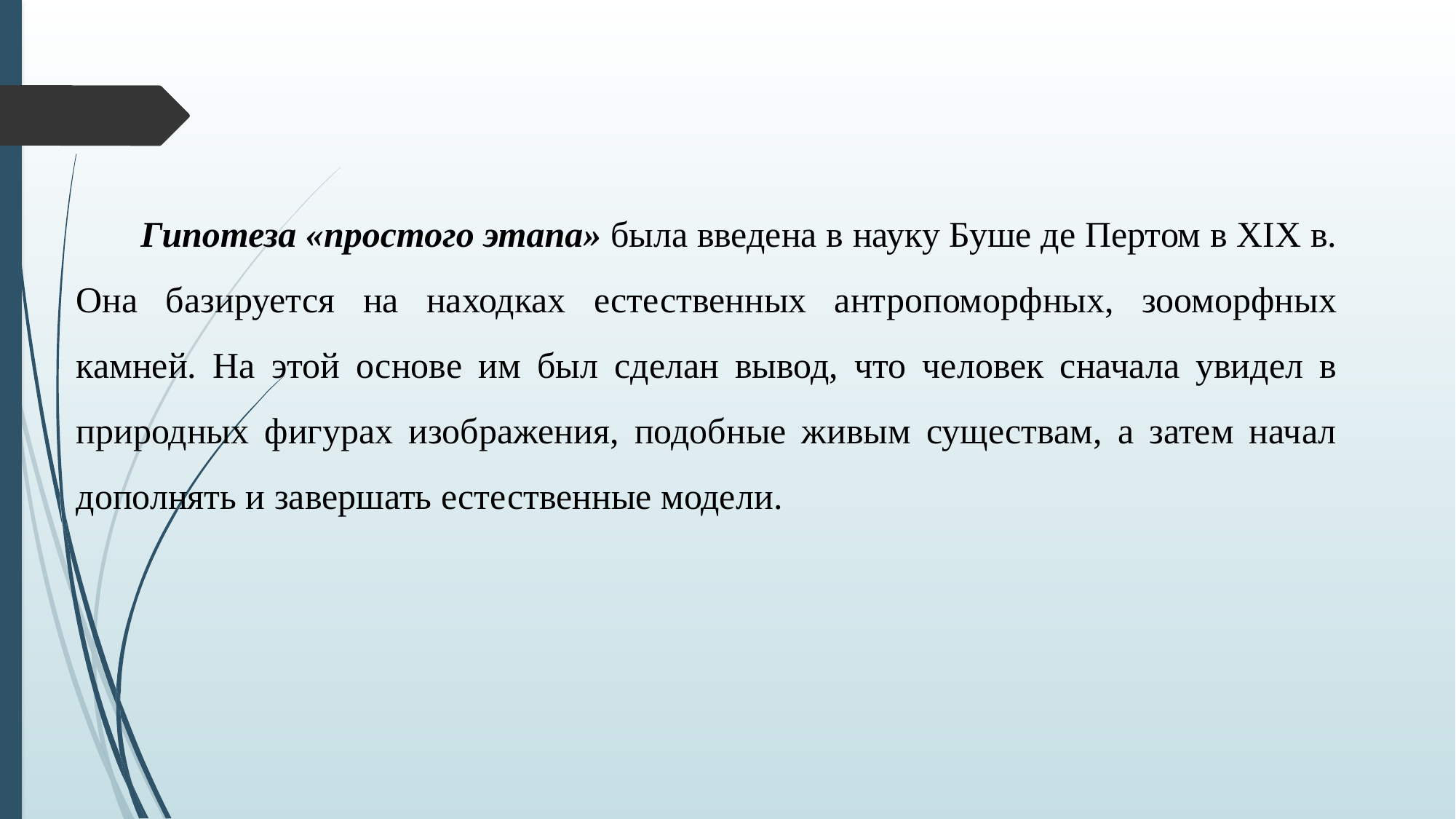

Гипотеза «простого этапа» была введена в науку Буше де Пертом в XIX в. Она базируется на находках естественных антропоморфных, зооморфных камней. На этой основе им был сделан вывод, что человек сначала увидел в природных фигурах изображения, подобные живым существам, а затем начал дополнять и завершать естественные модели.